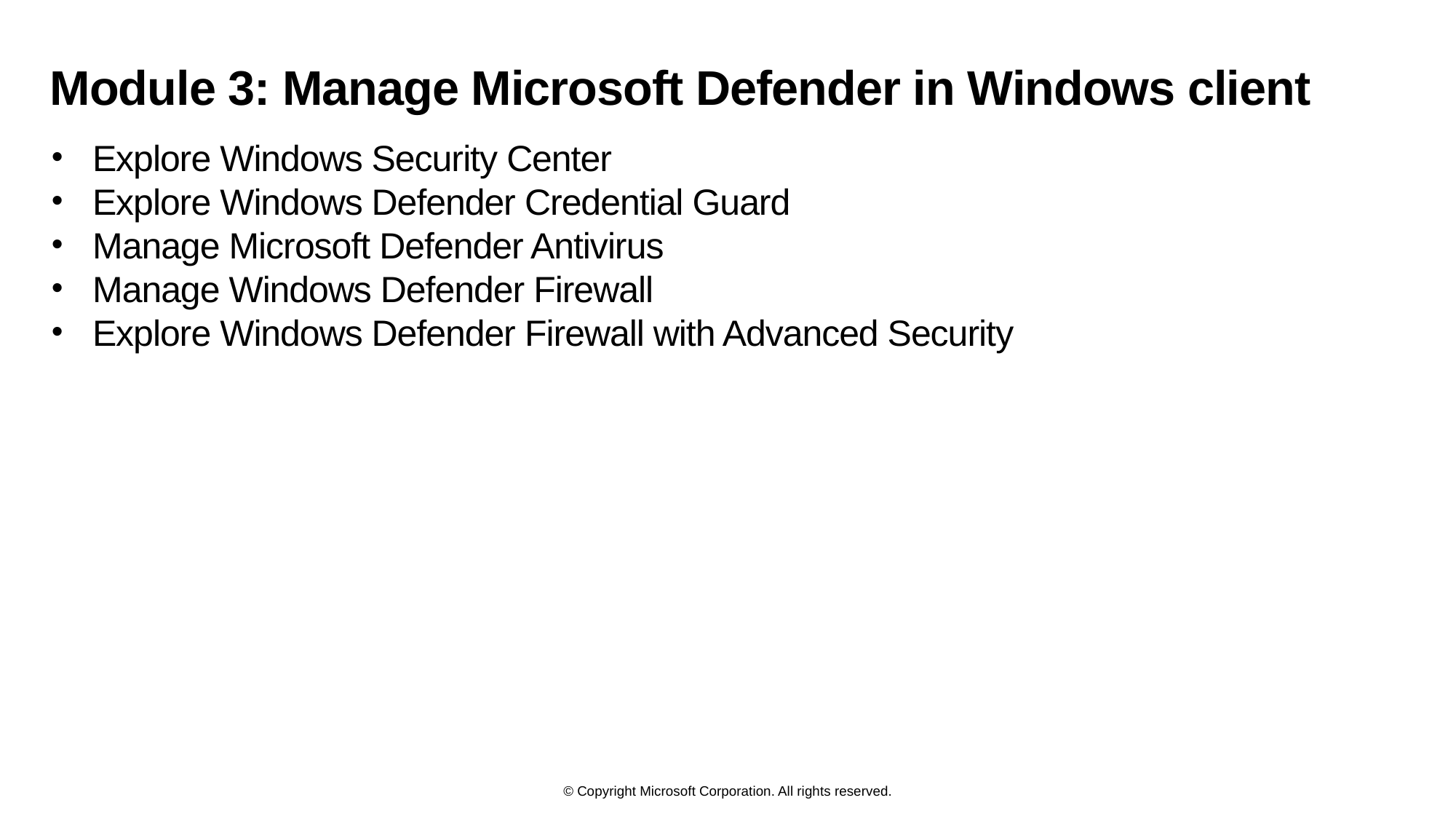

# Module 3: Manage Microsoft Defender in Windows client
Explore Windows Security Center
Explore Windows Defender Credential Guard
Manage Microsoft Defender Antivirus
Manage Windows Defender Firewall
Explore Windows Defender Firewall with Advanced Security